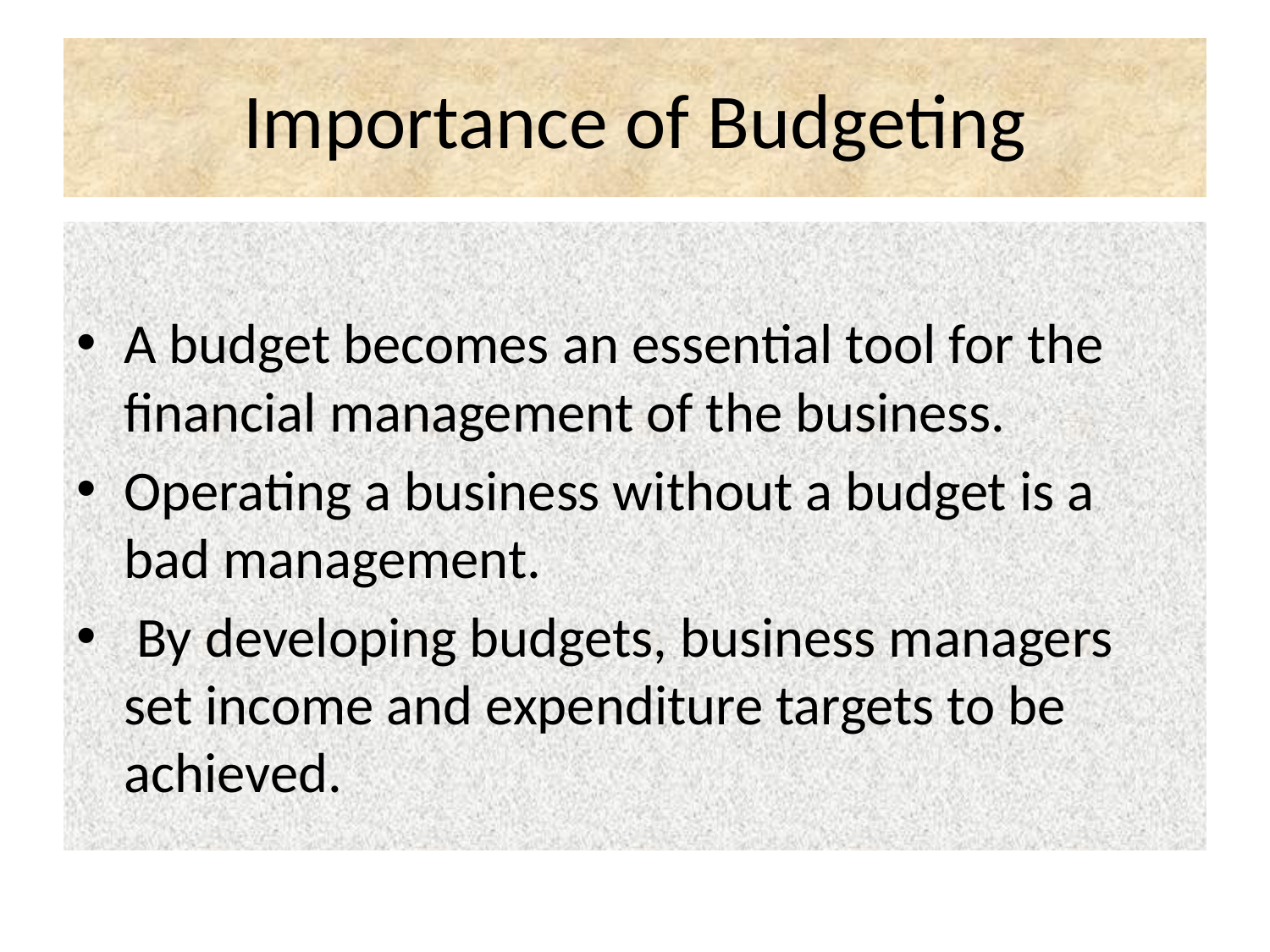

# Importance of Budgeting

A budget becomes an essential tool for the financial management of the business.
Operating a business without a budget is a bad management.
 By developing budgets, business managers set income and expenditure targets to be achieved.